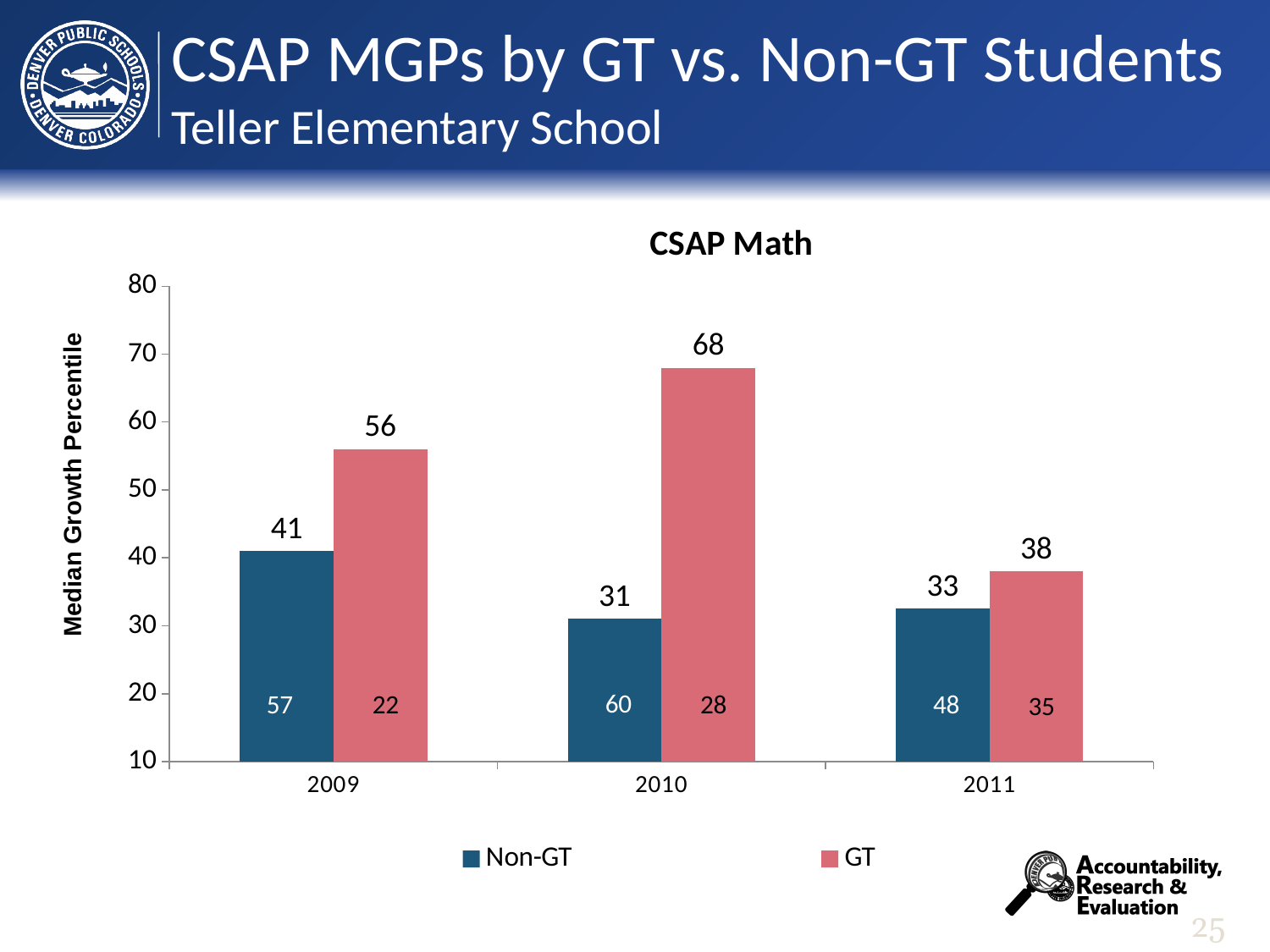

# CSAP MGPs by GT vs. Non-GT Students Teller Elementary School

### Chart

| Category | Non-GT | GT |
|---|---|---|
| 2009 | 41.0 | 56.0 |
| 2010 | 31.0 | 68.0 |
| 2011 | 32.5 | 38.0 |
Median Growth Percentile
25